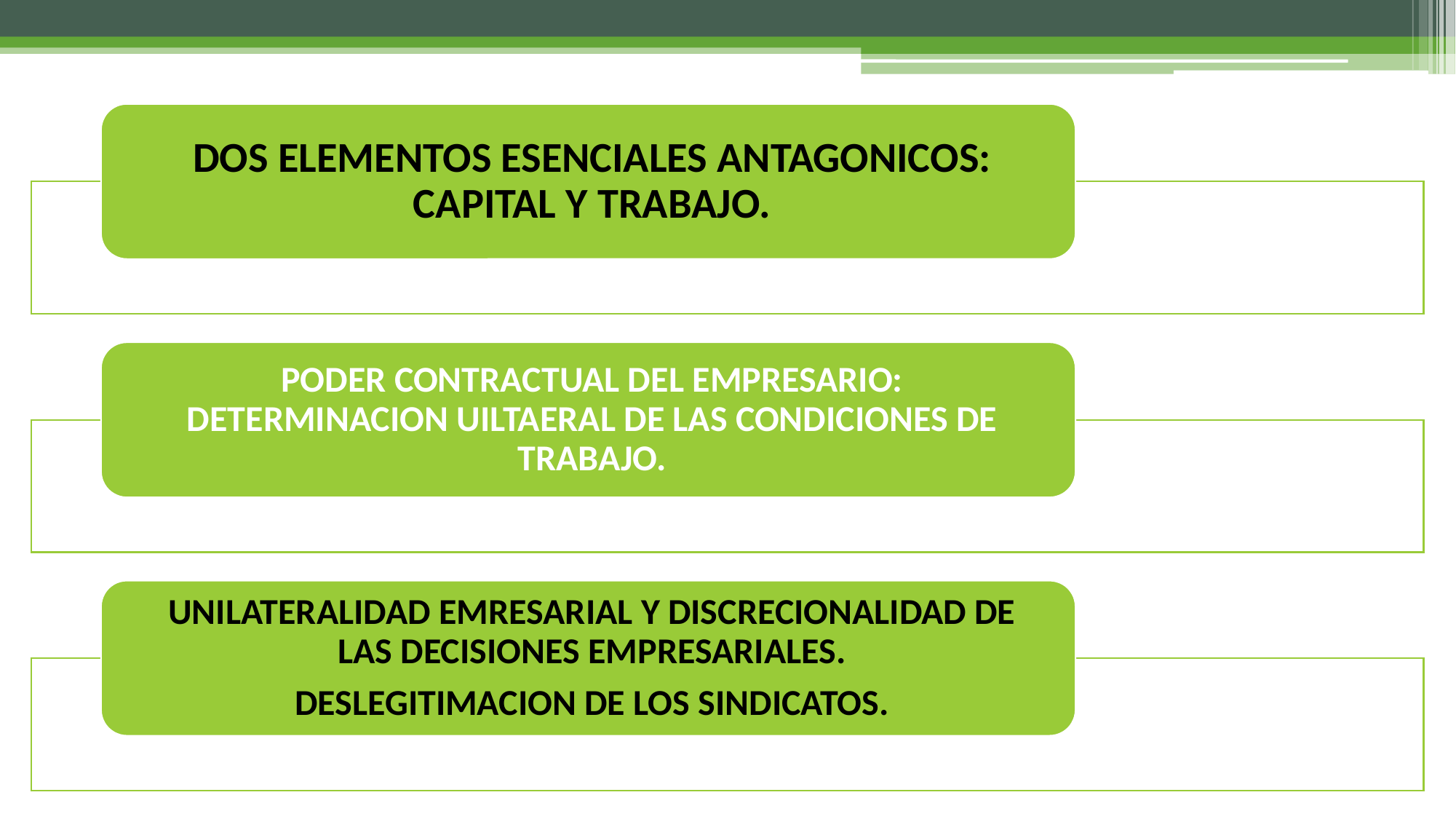

DOS ELEMENTOS ESENCIALES ANTAGONICOS: CAPITAL Y TRABAJO.
PODER CONTRACTUAL DEL EMPRESARIO: DETERMINACION UILTAERAL DE LAS CONDICIONES DE TRABAJO.
UNILATERALIDAD EMRESARIAL Y DISCRECIONALIDAD DE LAS DECISIONES EMPRESARIALES.
DESLEGITIMACION DE LOS SINDICATOS.